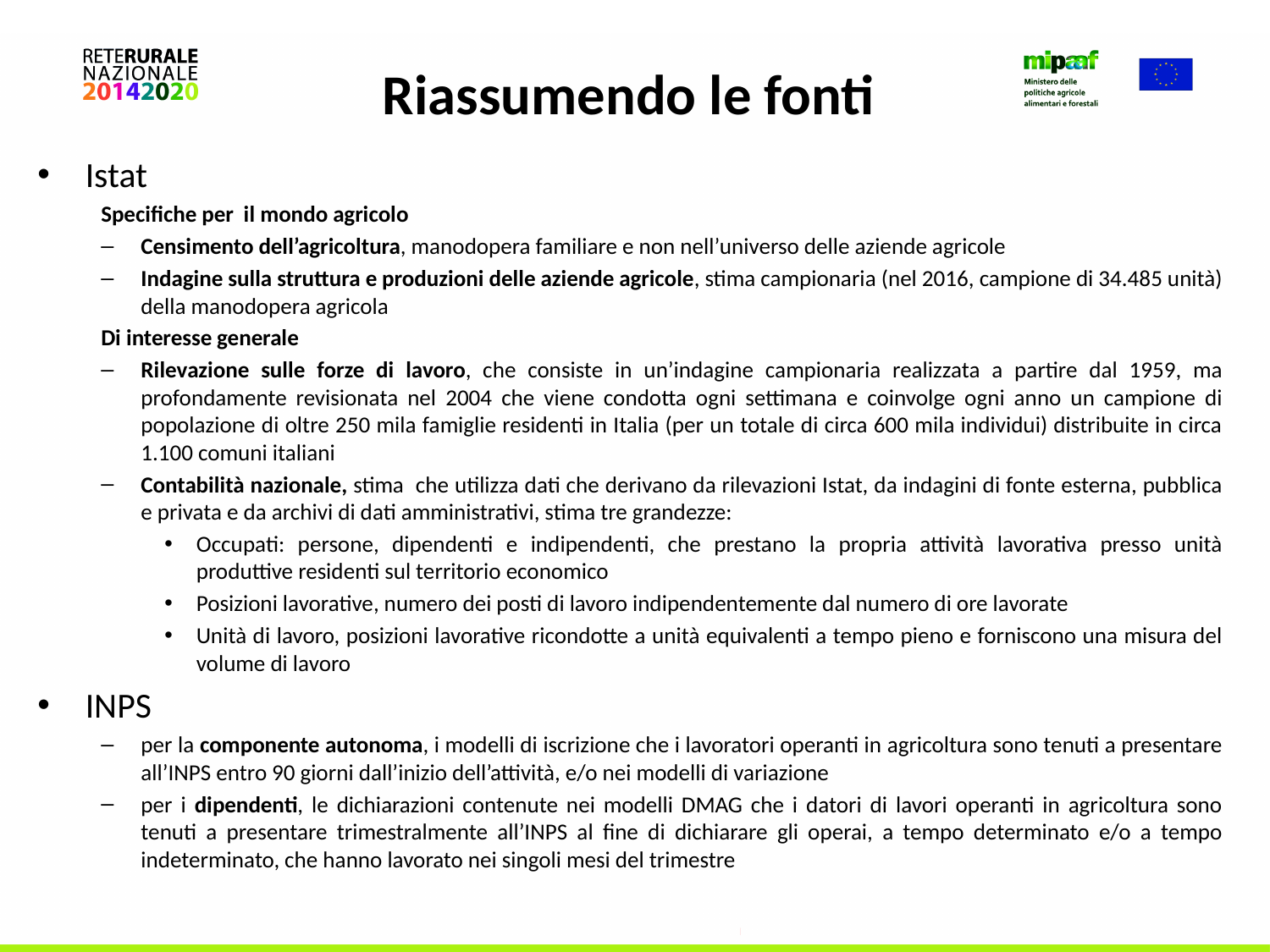

# Riassumendo le fonti
Istat
Specifiche per  il mondo agricolo
Censimento dell’agricoltura, manodopera familiare e non nell’universo delle aziende agricole
Indagine sulla struttura e produzioni delle aziende agricole, stima campionaria (nel 2016, campione di 34.485 unità) della manodopera agricola
Di interesse generale
Rilevazione sulle forze di lavoro, che consiste in un’indagine campionaria realizzata a partire dal 1959, ma profondamente revisionata nel 2004 che viene condotta ogni settimana e coinvolge ogni anno un campione di popolazione di oltre 250 mila famiglie residenti in Italia (per un totale di circa 600 mila individui) distribuite in circa 1.100 comuni italiani
Contabilità nazionale, stima  che utilizza dati che derivano da rilevazioni Istat, da indagini di fonte esterna, pubblica e privata e da archivi di dati amministrativi, stima tre grandezze:
Occupati: persone, dipendenti e indipendenti, che prestano la propria attività lavorativa presso unità produttive residenti sul territorio economico
Posizioni lavorative, numero dei posti di lavoro indipendentemente dal numero di ore lavorate
Unità di lavoro, posizioni lavorative ricondotte a unità equivalenti a tempo pieno e forniscono una misura del volume di lavoro
INPS
per la componente autonoma, i modelli di iscrizione che i lavoratori operanti in agricoltura sono tenuti a presentare all’INPS entro 90 giorni dall’inizio dell’attività, e/o nei modelli di variazione
per i dipendenti, le dichiarazioni contenute nei modelli DMAG che i datori di lavori operanti in agricoltura sono tenuti a presentare trimestralmente all’INPS al fine di dichiarare gli operai, a tempo determinato e/o a tempo indeterminato, che hanno lavorato nei singoli mesi del trimestre